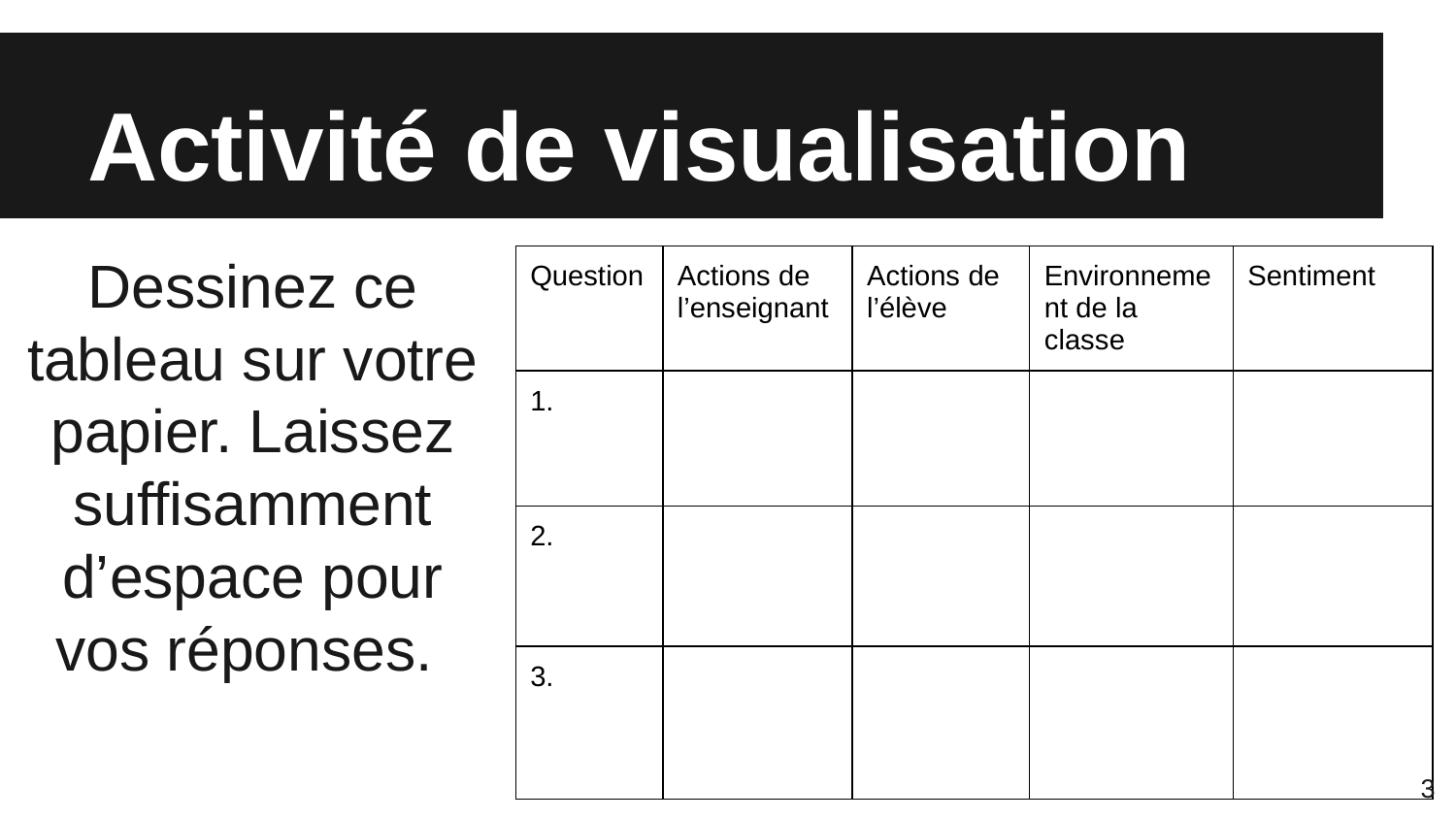

# Activité de visualisation
Dessinez ce tableau sur votre papier. Laissez suffisamment d’espace pour vos réponses.
| Question | Actions de l’enseignant | Actions de l’élève | Environnement de la classe | Sentiment |
| --- | --- | --- | --- | --- |
| 1. |  |  |  |  |
| 2. |  |  |  |  |
| 3. |  |  |  |  |
3